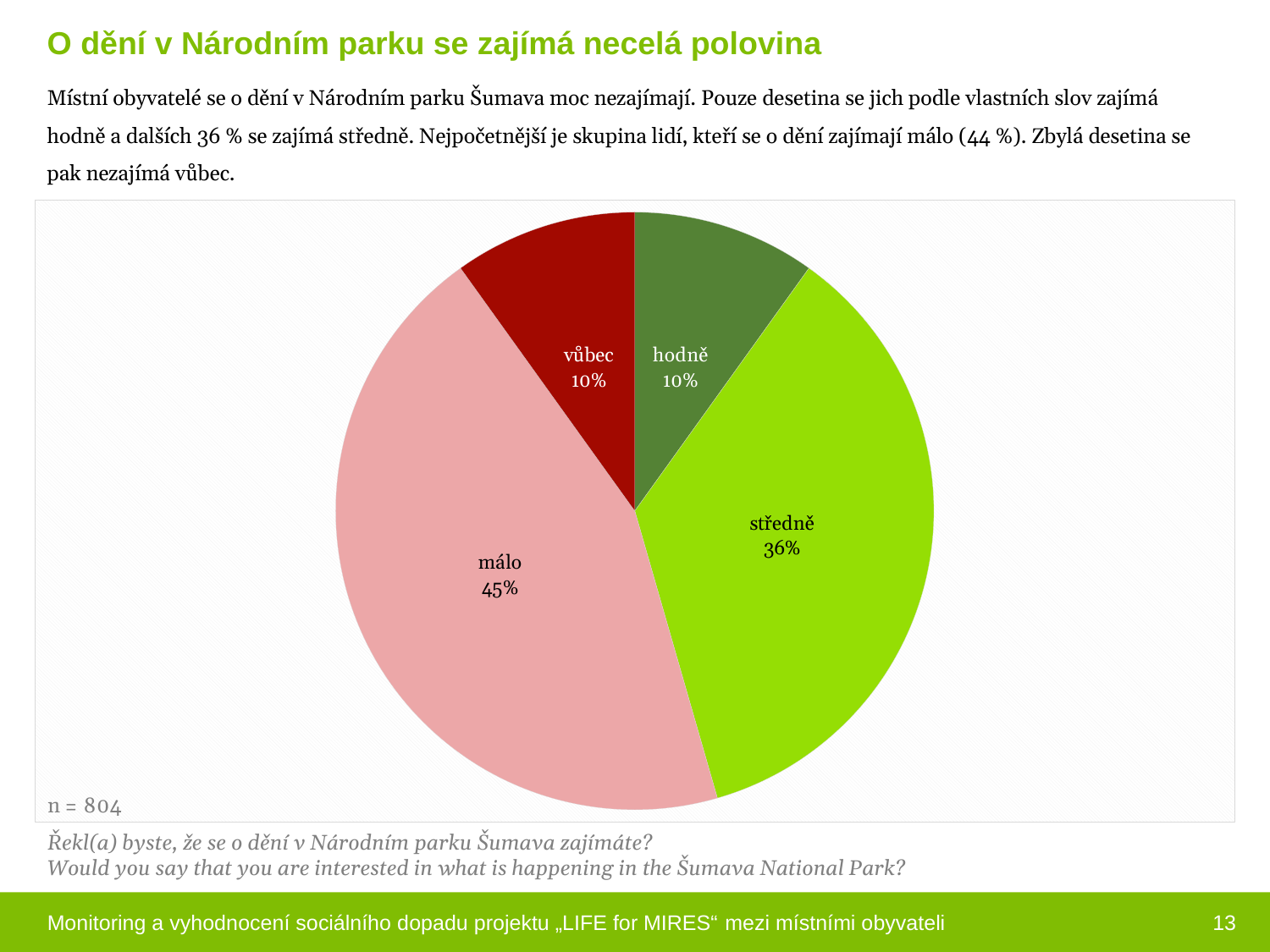

O dění v Národním parku se zajímá necelá polovina
Místní obyvatelé se o dění v Národním parku Šumava moc nezajímají. Pouze desetina se jich podle vlastních slov zajímá hodně a dalších 36 % se zajímá středně. Nejpočetnější je skupina lidí, kteří se o dění zajímají málo (44 %). Zbylá desetina se pak nezajímá vůbec.

### Chart

| Category | Řada 1 |
|---|---|
| hodně | 10.0 |
| středně | 36.0 |
| málo | 45.0 |
| vůbec | 10.0 |
Řekl(a) byste, že se o dění v Národním parku Šumava zajímáte?
Would you say that you are interested in what is happening in the Šumava National Park?

Monitoring a vyhodnocení sociálního dopadu projektu „LIFE for MIRES“ mezi místními obyvateli
13